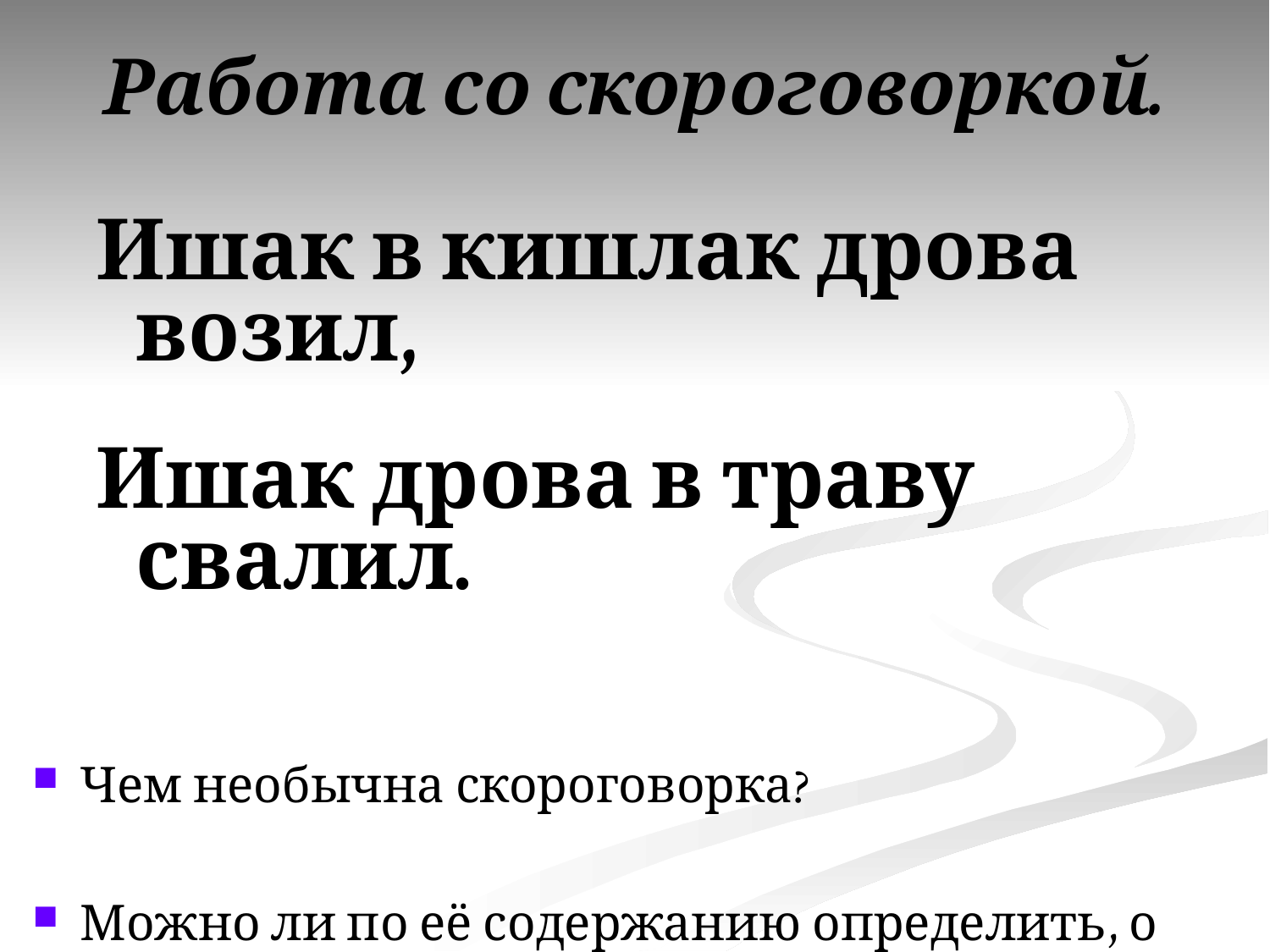

# Работа со скороговоркой.
Ишак в кишлак дрова возил,

Ишак дрова в траву свалил.

Чем необычна скороговорка?

Можно ли по её содержанию определить, о чем мы будем читать?